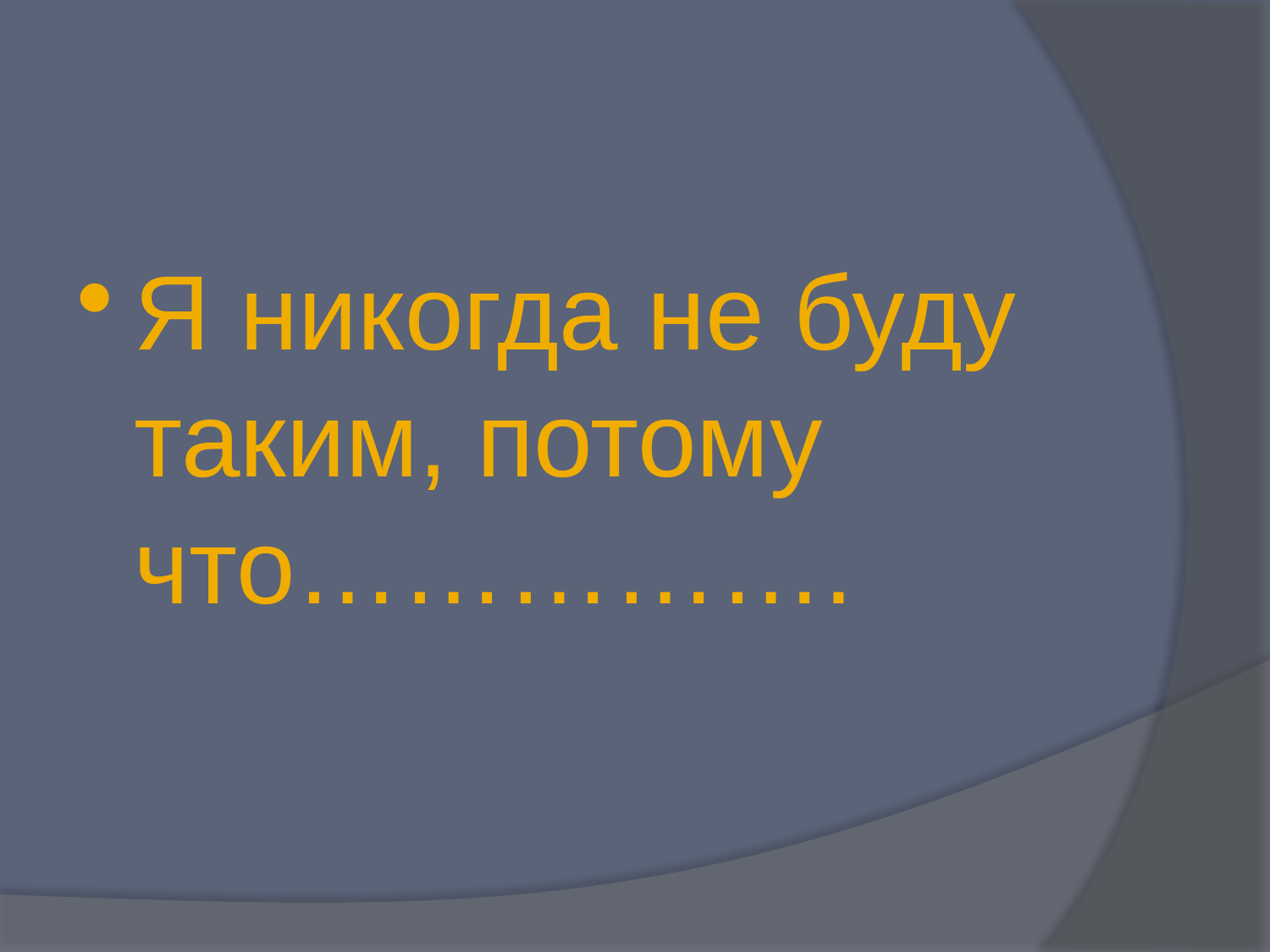

Я никогда не буду таким, потому что…………….